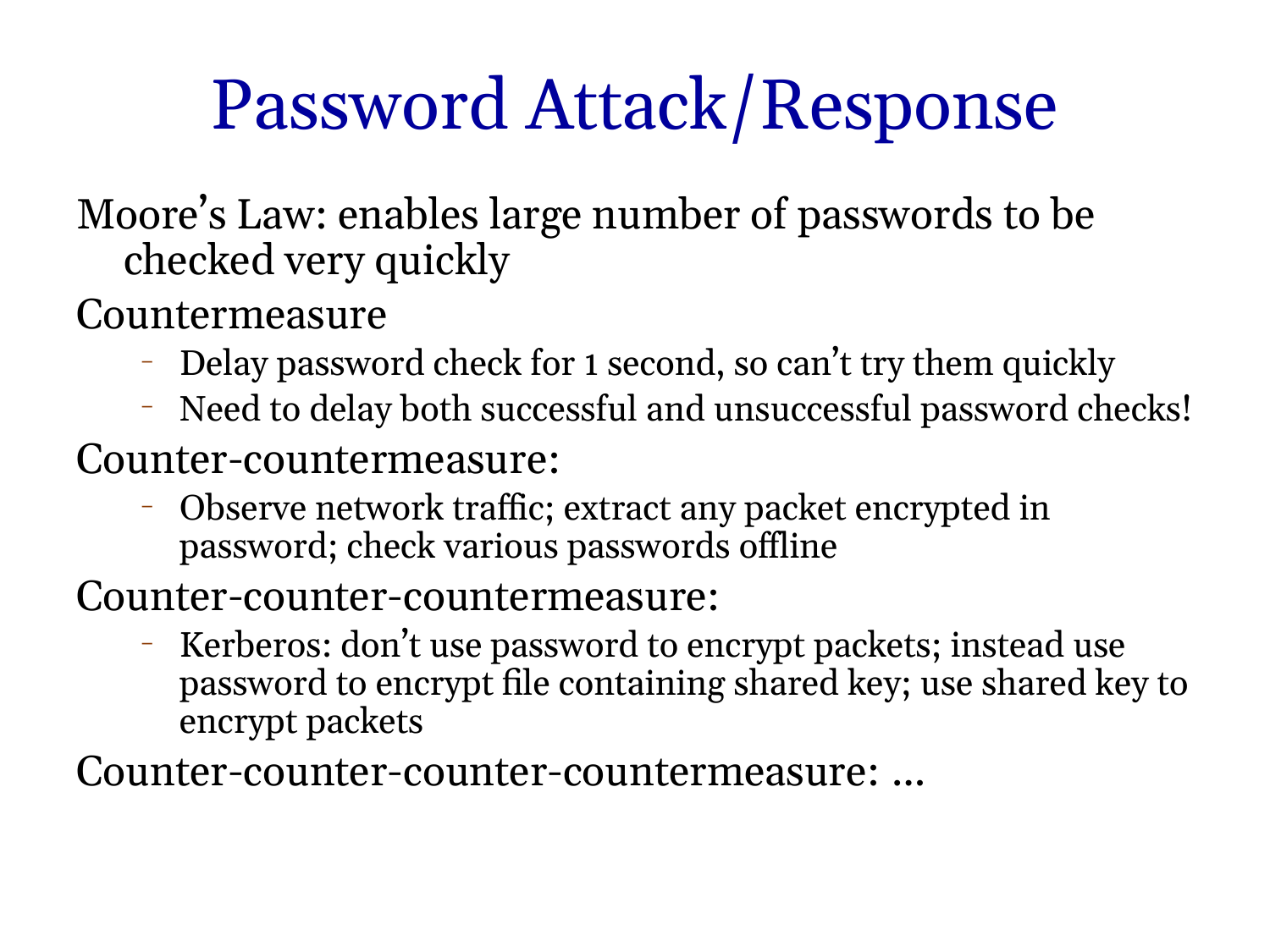

# Password Attack/Response
Moore’s Law: enables large number of passwords to be checked very quickly
Countermeasure
Delay password check for 1 second, so can’t try them quickly
Need to delay both successful and unsuccessful password checks!
Counter-countermeasure:
Observe network traffic; extract any packet encrypted in password; check various passwords offline
Counter-counter-countermeasure:
Kerberos: don’t use password to encrypt packets; instead use password to encrypt file containing shared key; use shared key to encrypt packets
Counter-counter-counter-countermeasure: …